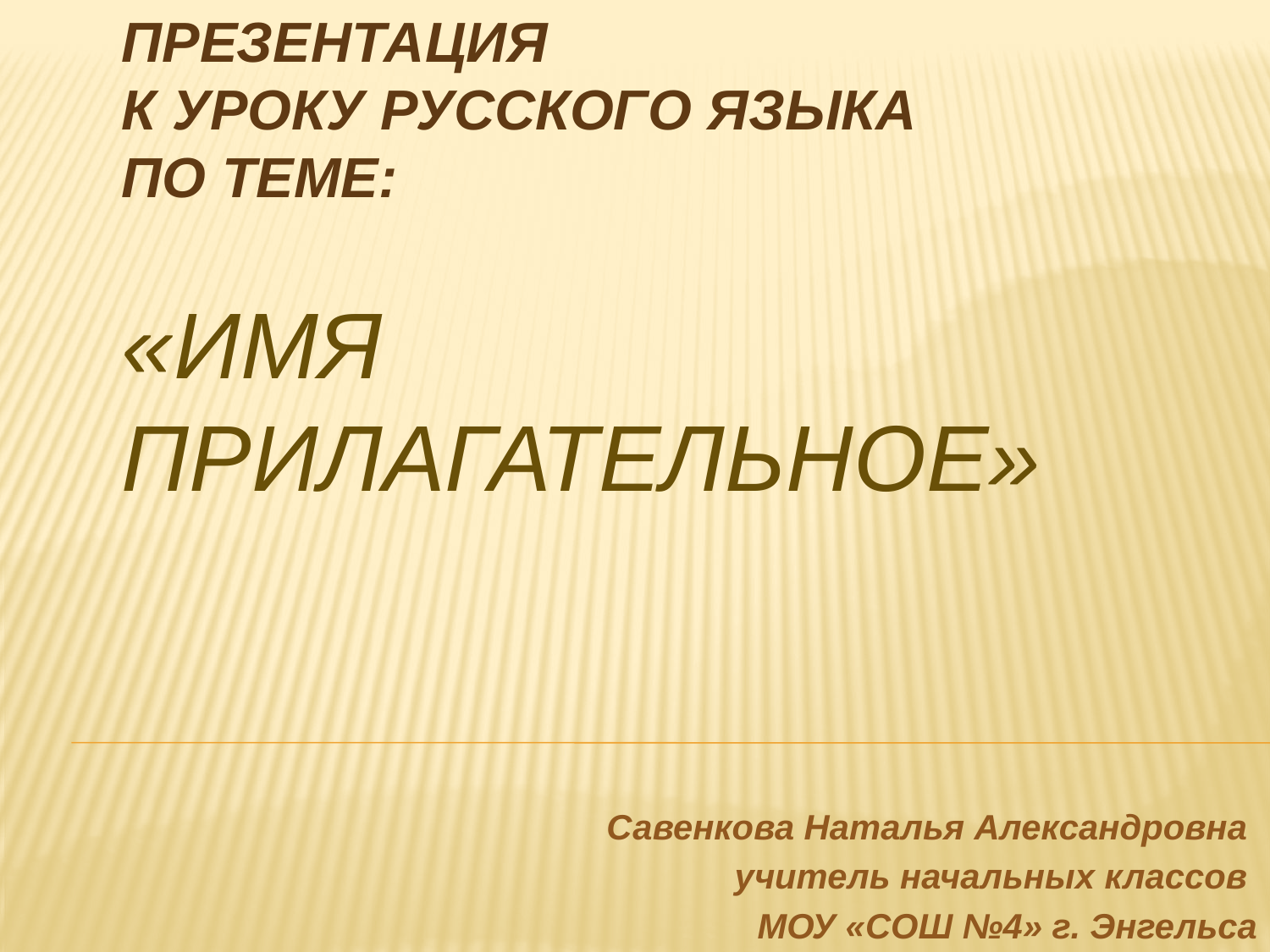

# Презентация к уроку русского языка по теме: «Имя прилагательное»
Савенкова Наталья Александровна
учитель начальных классов
МОУ «СОШ №4» г. Энгельса